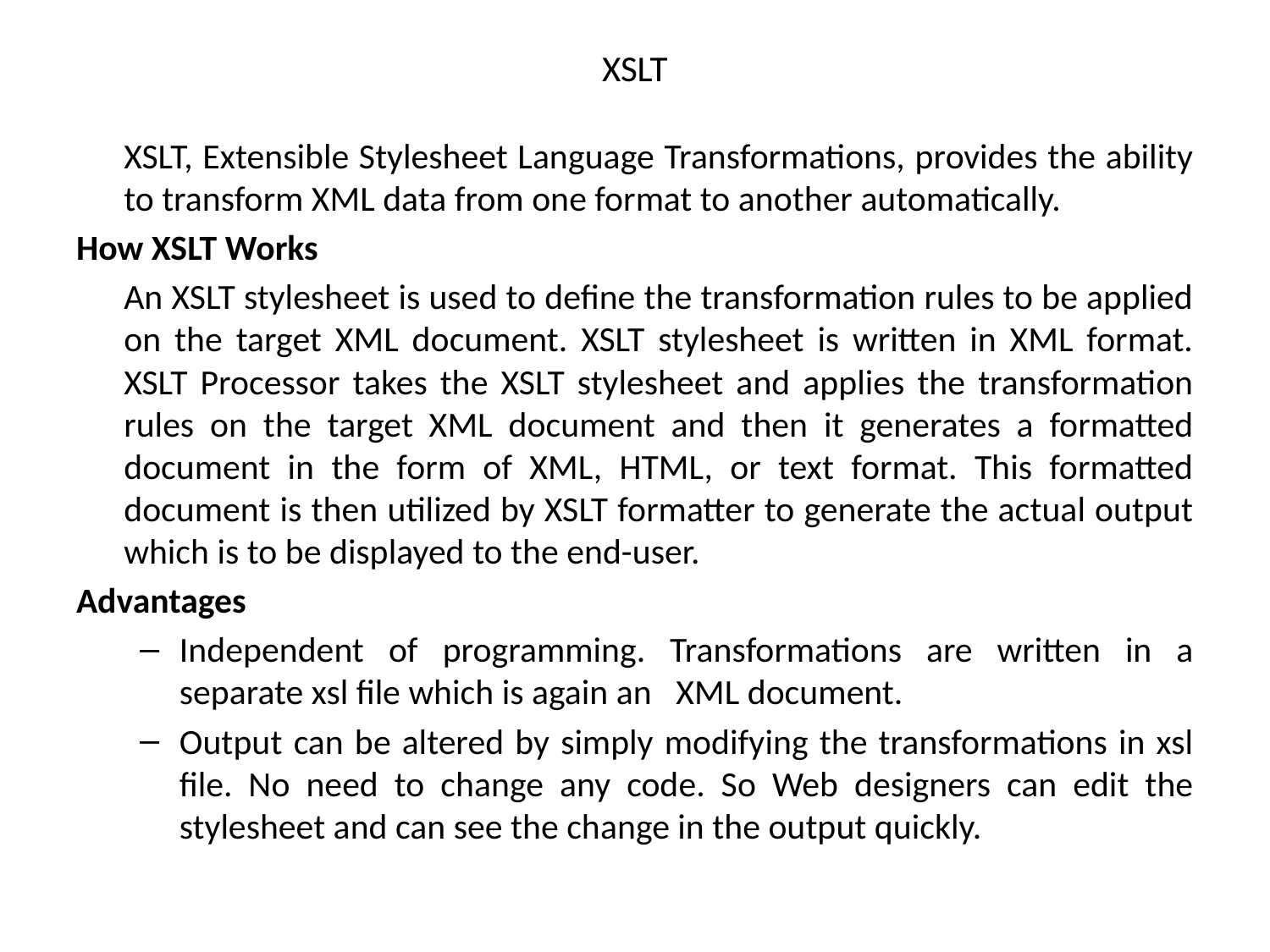

# XSLT
	XSLT, Extensible Stylesheet Language Transformations, provides the ability to transform XML data from one format to another automatically.
How XSLT Works
	An XSLT stylesheet is used to define the transformation rules to be applied on the target XML document. XSLT stylesheet is written in XML format. XSLT Processor takes the XSLT stylesheet and applies the transformation rules on the target XML document and then it generates a formatted document in the form of XML, HTML, or text format. This formatted document is then utilized by XSLT formatter to generate the actual output which is to be displayed to the end-user.
Advantages
Independent of programming. Transformations are written in a separate xsl file which is again an   XML document.
Output can be altered by simply modifying the transformations in xsl file. No need to change any code. So Web designers can edit the stylesheet and can see the change in the output quickly.